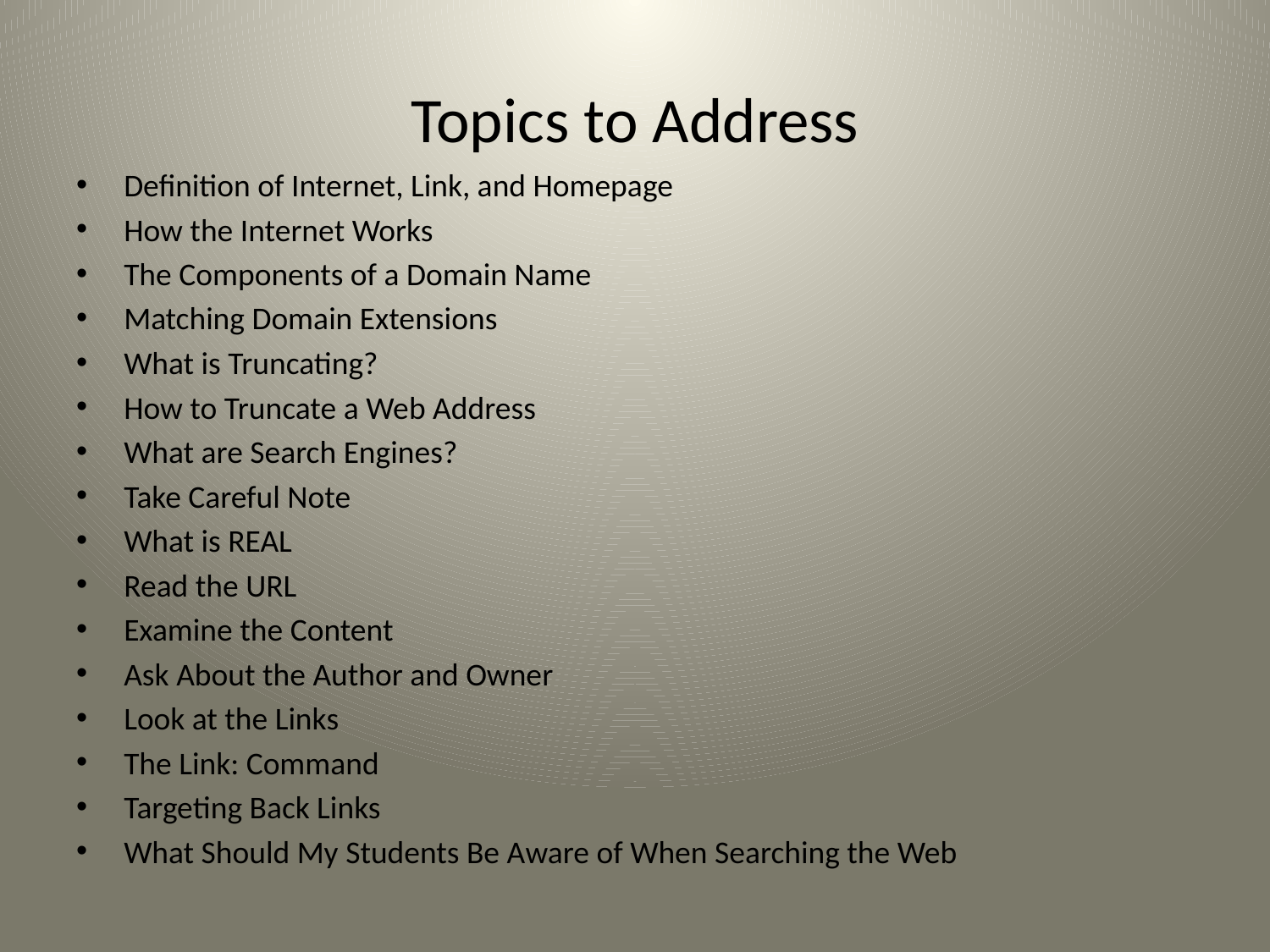

# Topics to Address
Definition of Internet, Link, and Homepage
How the Internet Works
The Components of a Domain Name
Matching Domain Extensions
What is Truncating?
How to Truncate a Web Address
What are Search Engines?
Take Careful Note
What is REAL
Read the URL
Examine the Content
Ask About the Author and Owner
Look at the Links
The Link: Command
Targeting Back Links
What Should My Students Be Aware of When Searching the Web